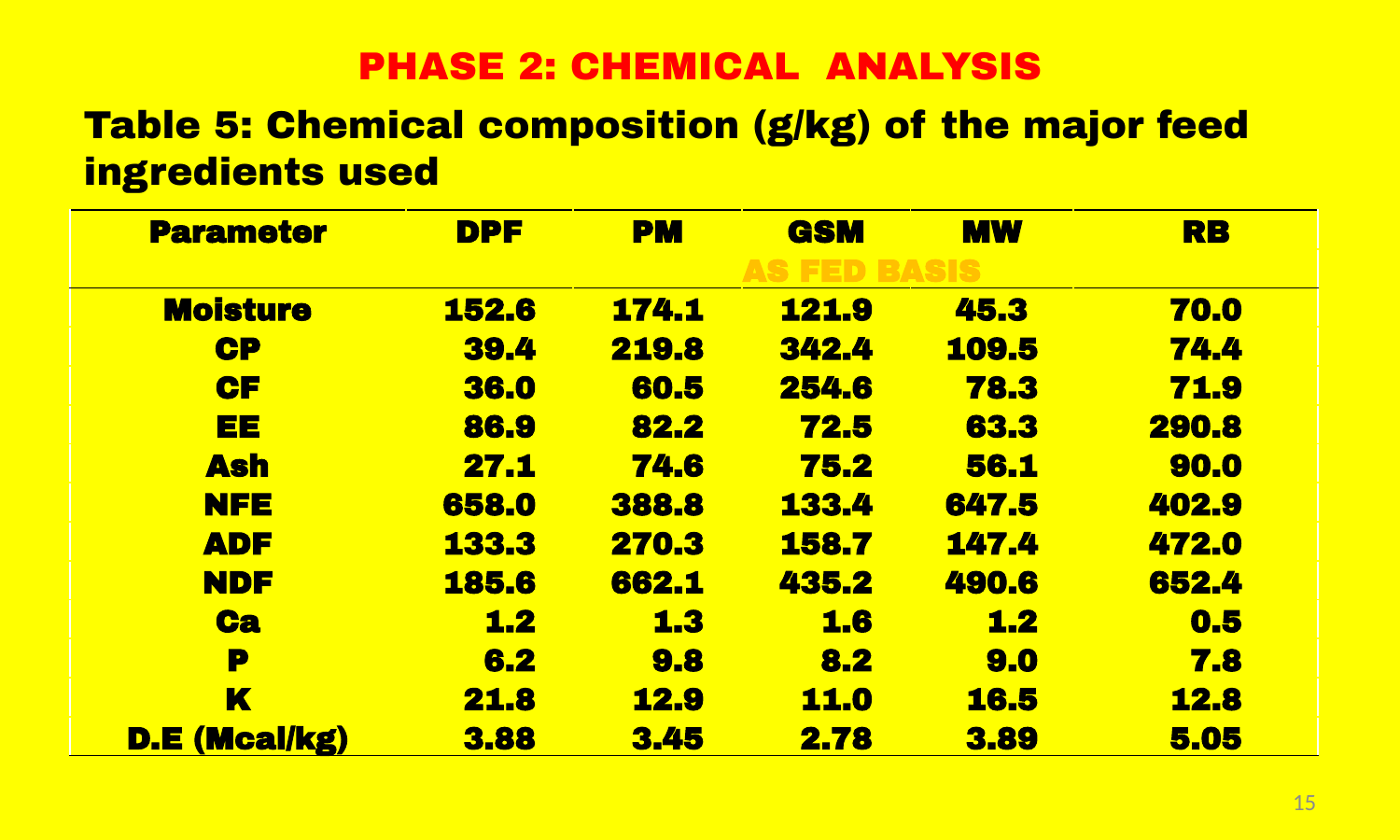

# PHASE 2: CHEMICAL  ANALYSIS
Table 5: Chemical composition (g/kg) of the major feed ingredients used

| Parameter | DPF | PM | GSM | MW | RB |
| --- | --- | --- | --- | --- | --- |
|  | AS FED BASIS |  |  |  |  |
| Moisture | 152.6 | 174.1 | 121.9 | 45.3 | 70.0 |
| CP | 39.4 | 219.8 | 342.4 | 109.5 | 74.4 |
| CF | 36.0 | 60.5 | 254.6 | 78.3 | 71.9 |
| EE | 86.9 | 82.2 | 72.5 | 63.3 | 290.8 |
| Ash | 27.1 | 74.6 | 75.2 | 56.1 | 90.0 |
| NFE | 658.0 | 388.8 | 133.4 | 647.5 | 402.9 |
| ADF | 133.3 | 270.3 | 158.7 | 147.4 | 472.0 |
| NDF | 185.6 | 662.1 | 435.2 | 490.6 | 652.4 |
| Ca | 1.2 | 1.3 | 1.6 | 1.2 | 0.5 |
| P | 6.2 | 9.8 | 8.2 | 9.0 | 7.8 |
| K | 21.8 | 12.9 | 11.0 | 16.5 | 12.8 |
| D.E (Mcal/kg) | 3.88 | 3.45 | 2.78 | 3.89 | 5.05 |
15